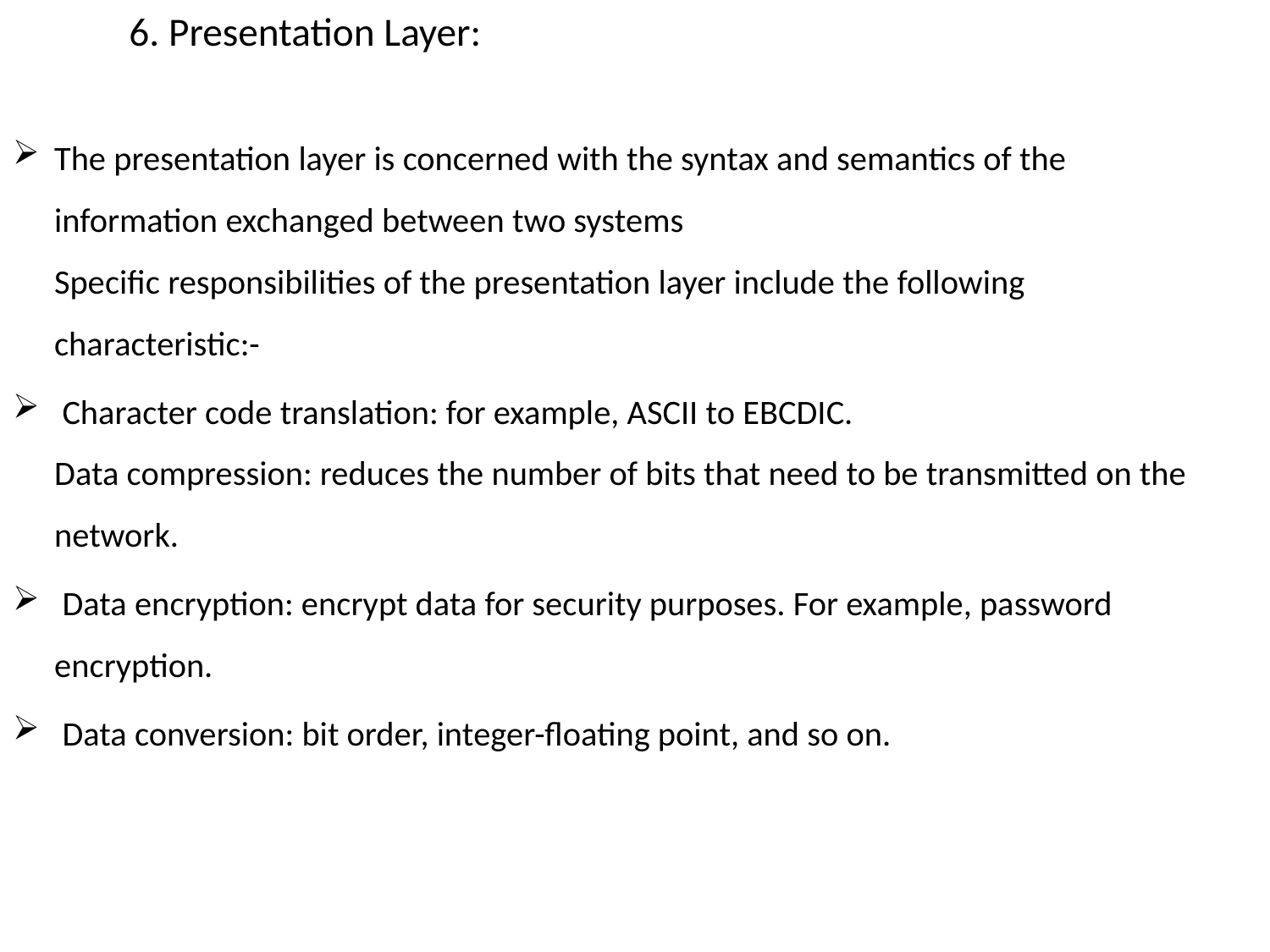

# 6. Presentation Layer:
The presentation layer is concerned with the syntax and semantics of the information exchanged between two systems
Specific responsibilities of the presentation layer include the following characteristic:-
 Character code translation: for example, ASCII to EBCDIC.
Data compression: reduces the number of bits that need to be transmitted on the network.
 Data encryption: encrypt data for security purposes. For example, password encryption.
 Data conversion: bit order, integer-floating point, and so on.